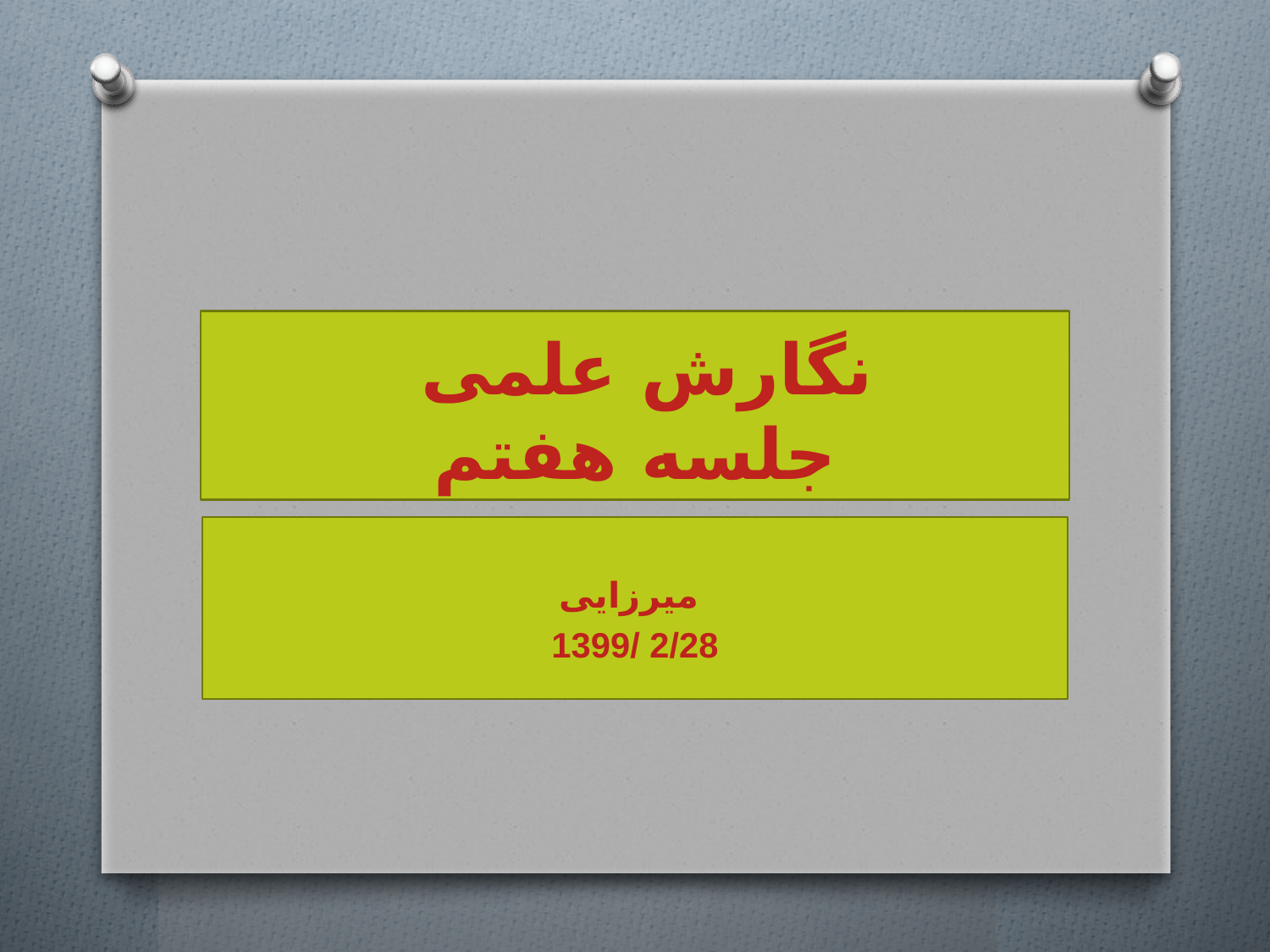

# نگارش علمی جلسه هفتم

میرزایی
1399/ 2/28